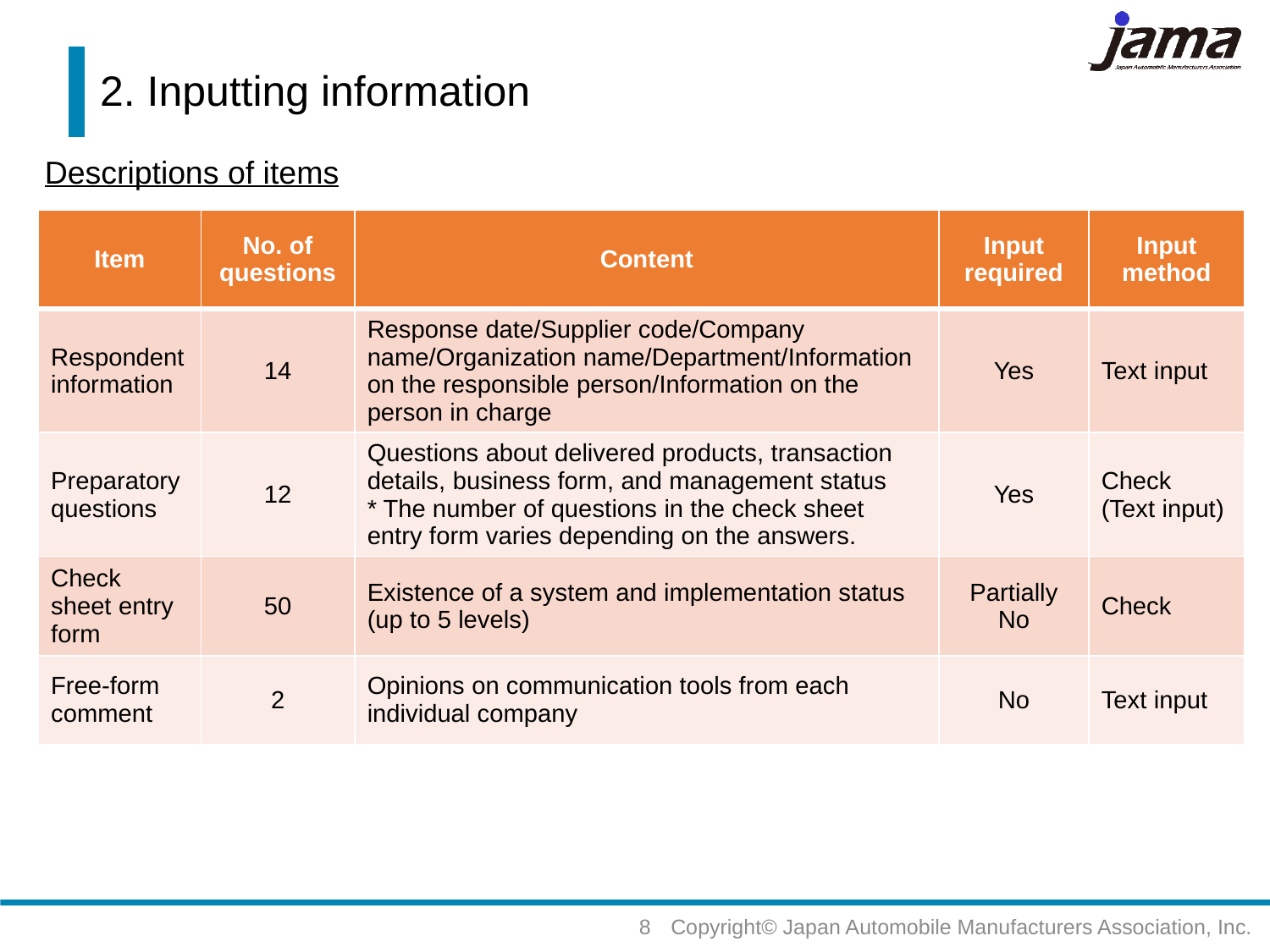

# 2. Inputting information
Descriptions of items
| Item | No. of questions | Content | Input required | Input method |
| --- | --- | --- | --- | --- |
| Respondent information | 14 | Response date/Supplier code/Company name/Organization name/Department/Information on the responsible person/Information on the person in charge | Yes | Text input |
| Preparatory questions | 12 | Questions about delivered products, transaction details, business form, and management status \* The number of questions in the check sheet entry form varies depending on the answers. | Yes | Check (Text input) |
| Check sheet entry form | 50 | Existence of a system and implementation status (up to 5 levels) | Partially No | Check |
| Free-form comment | 2 | Opinions on communication tools from each individual company | No | Text input |
Copyright© Japan Automobile Manufacturers Association, Inc.
8